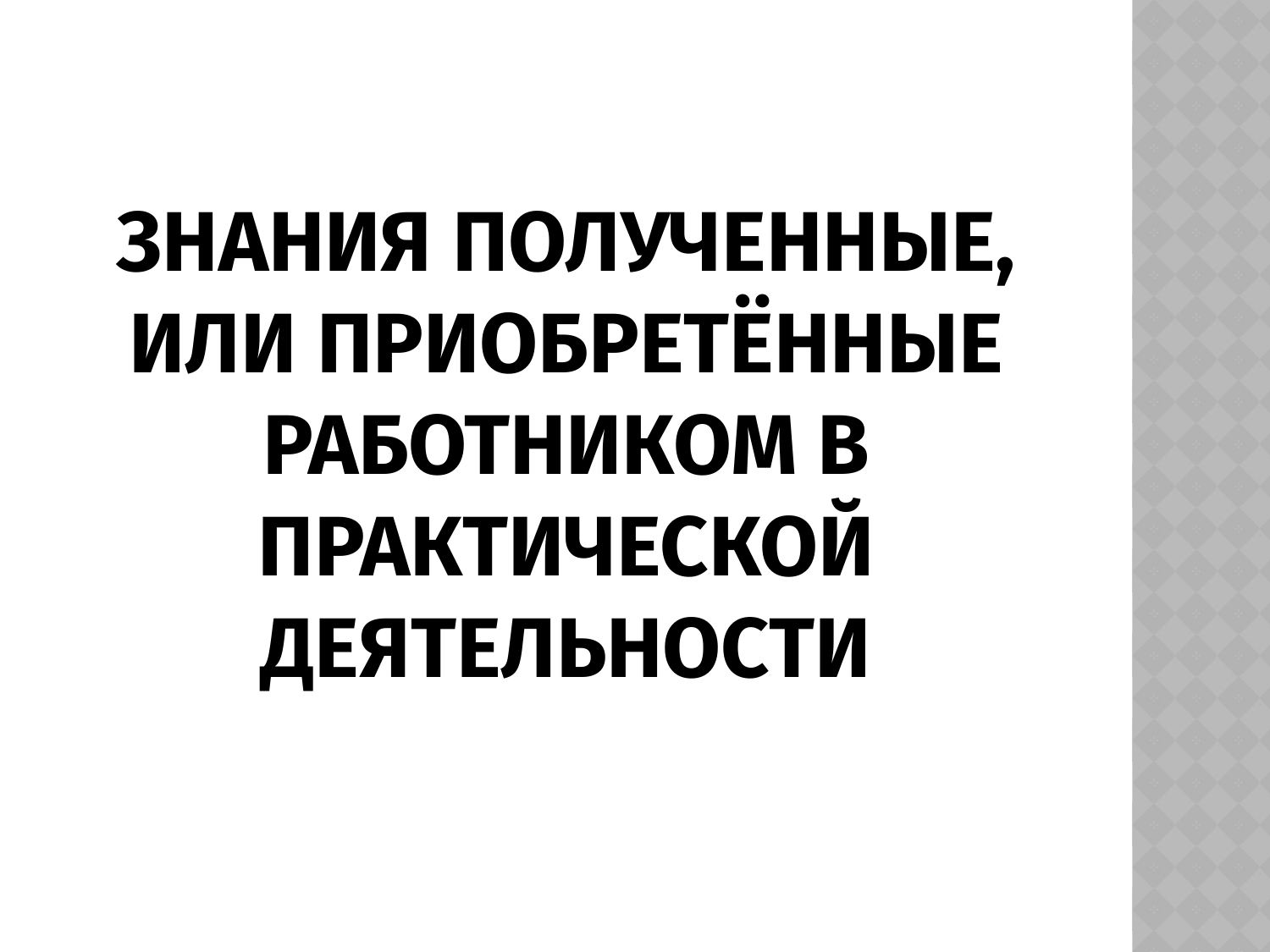

# ЗНАНИЯ ПОЛУЧЕННЫЕ, ИЛИ ПРИОБРЕТЁННЫЕ РАБОТНИКОМ В ПРАКТИЧЕСКОЙ ДЕЯТЕЛЬНОСТИ